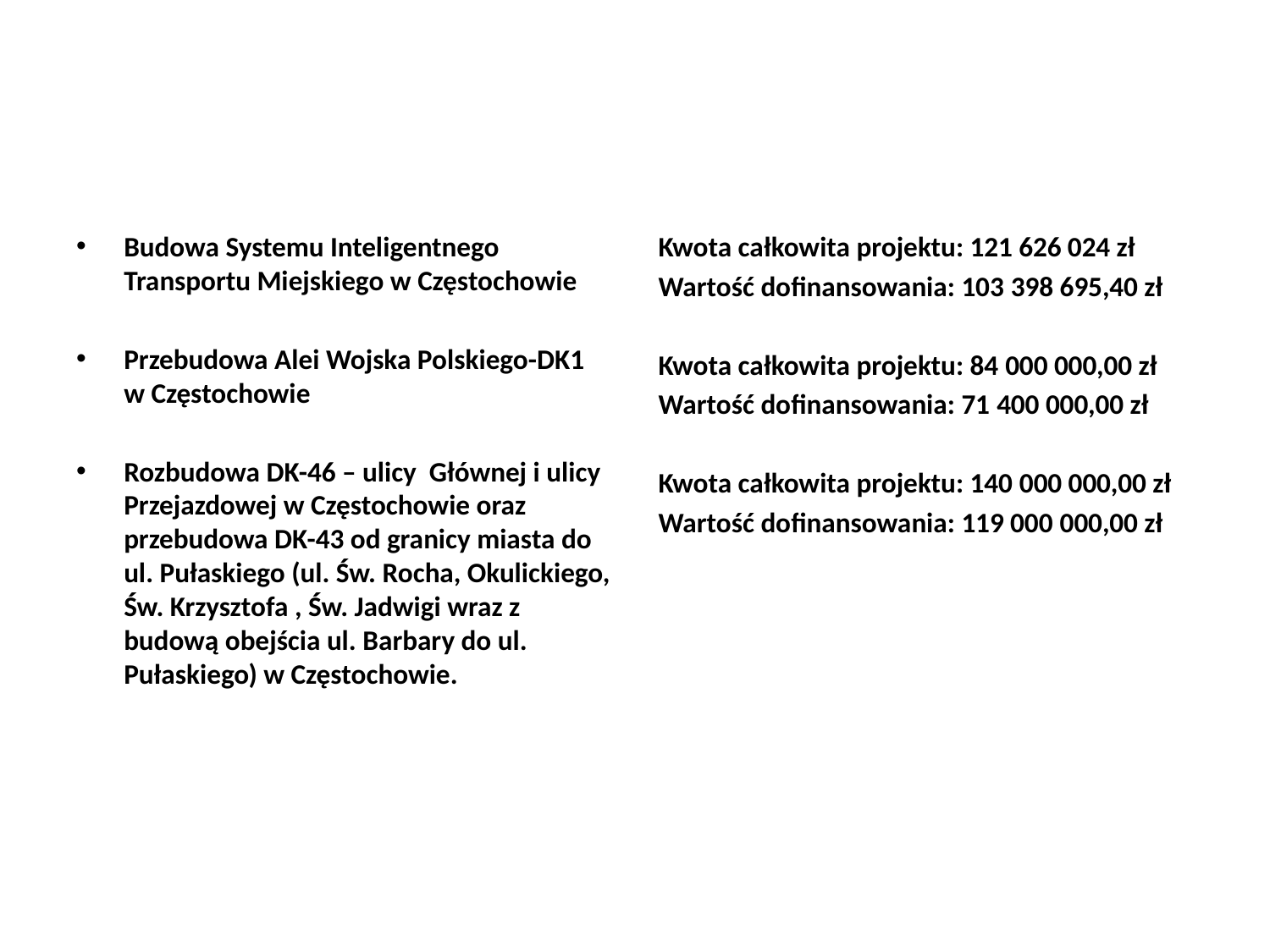

#
Budowa Systemu Inteligentnego Transportu Miejskiego w Częstochowie

Przebudowa Alei Wojska Polskiego-DK1 w Częstochowie

Rozbudowa DK-46 – ulicy  Głównej i ulicy Przejazdowej w Częstochowie oraz przebudowa DK-43 od granicy miasta do ul. Pułaskiego (ul. Św. Rocha, Okulickiego, Św. Krzysztofa , Św. Jadwigi wraz z budową obejścia ul. Barbary do ul. Pułaskiego) w Częstochowie.

Kwota całkowita projektu: 121 626 024 zł
Wartość dofinansowania: 103 398 695,40 zł

Kwota całkowita projektu: 84 000 000,00 zł
Wartość dofinansowania: 71 400 000,00 zł

Kwota całkowita projektu: 140 000 000,00 zł
Wartość dofinansowania: 119 000 000,00 zł